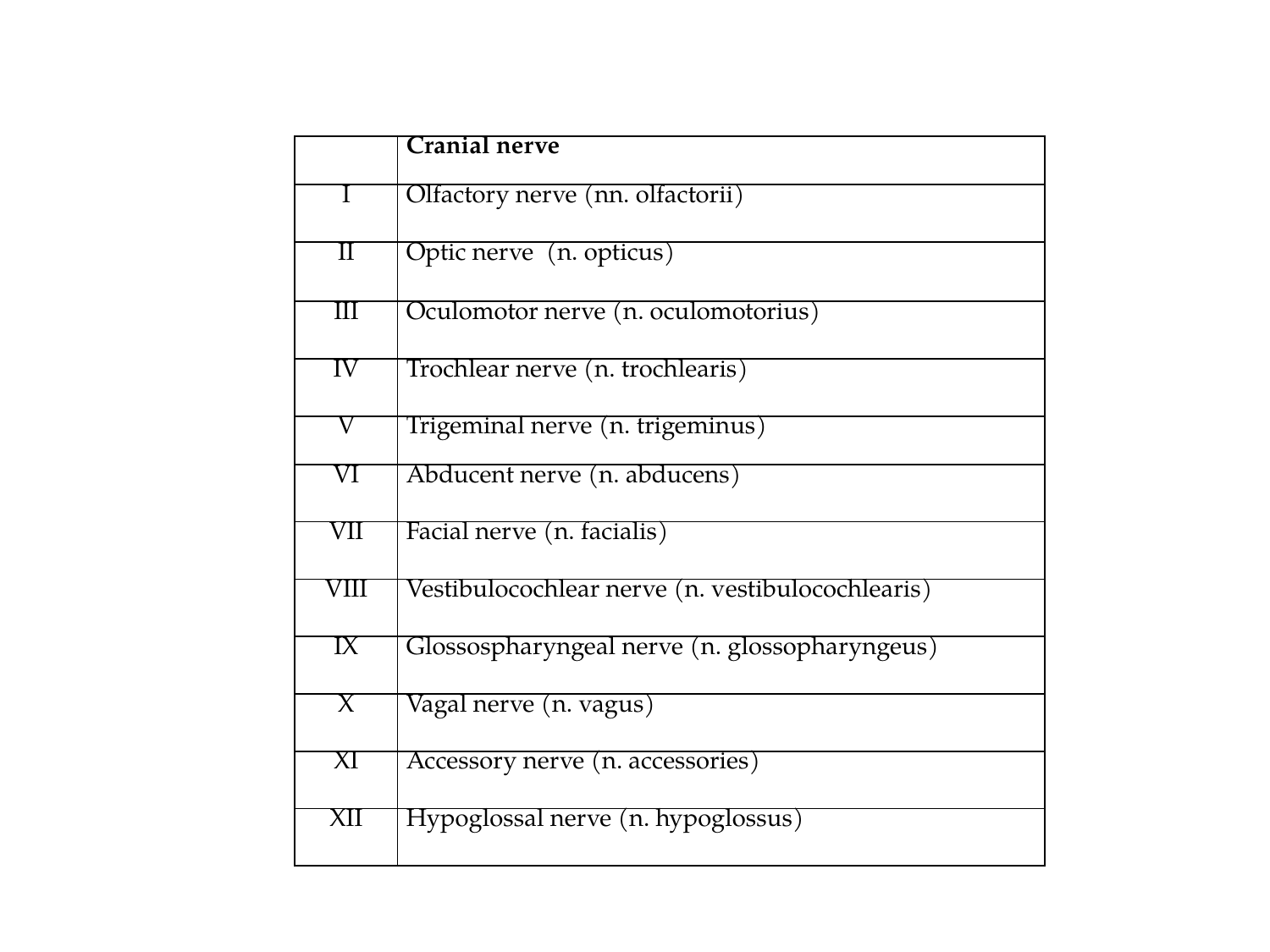

|  | Cranial nerve |
| --- | --- |
| I | Olfactory nerve (nn. olfactorii) |
| II | Optic nerve (n. opticus) |
| III | Oculomotor nerve (n. oculomotorius) |
| IV | Trochlear nerve (n. trochlearis) |
| V | Trigeminal nerve (n. trigeminus) |
| VI | Abducent nerve (n. abducens) |
| VII | Facial nerve (n. facialis) |
| VIII | Vestibulocochlear nerve (n. vestibulocochlearis) |
| IX | Glossospharyngeal nerve (n. glossopharyngeus) |
| X | Vagal nerve (n. vagus) |
| XI | Accessory nerve (n. accessories) |
| XII | Hypoglossal nerve (n. hypoglossus) |